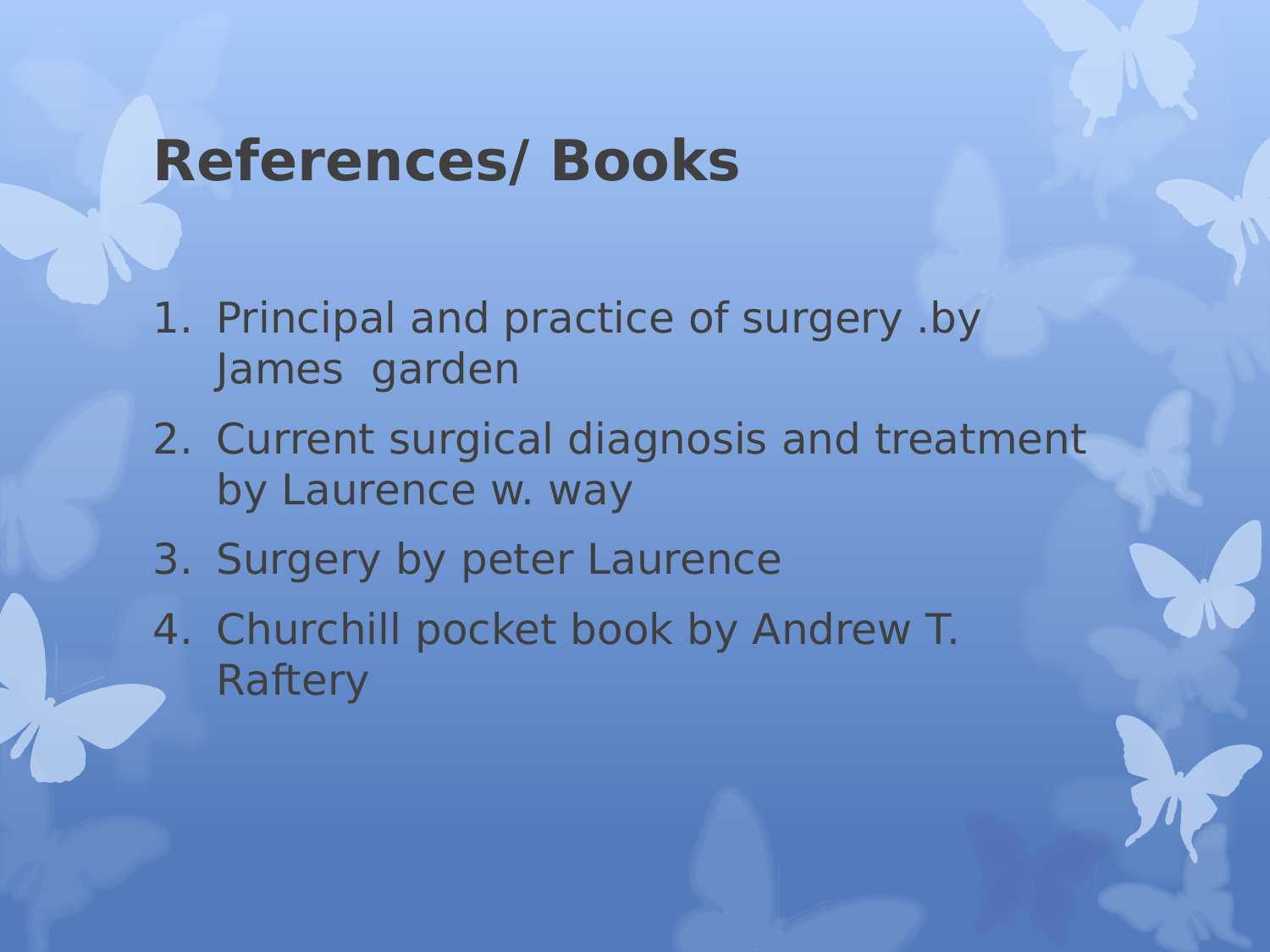

# References/ Books
Principal and practice of surgery .by James  garden
Current surgical diagnosis and treatment by Laurence w. way
Surgery by peter Laurence
Churchill pocket book by Andrew T. Raftery